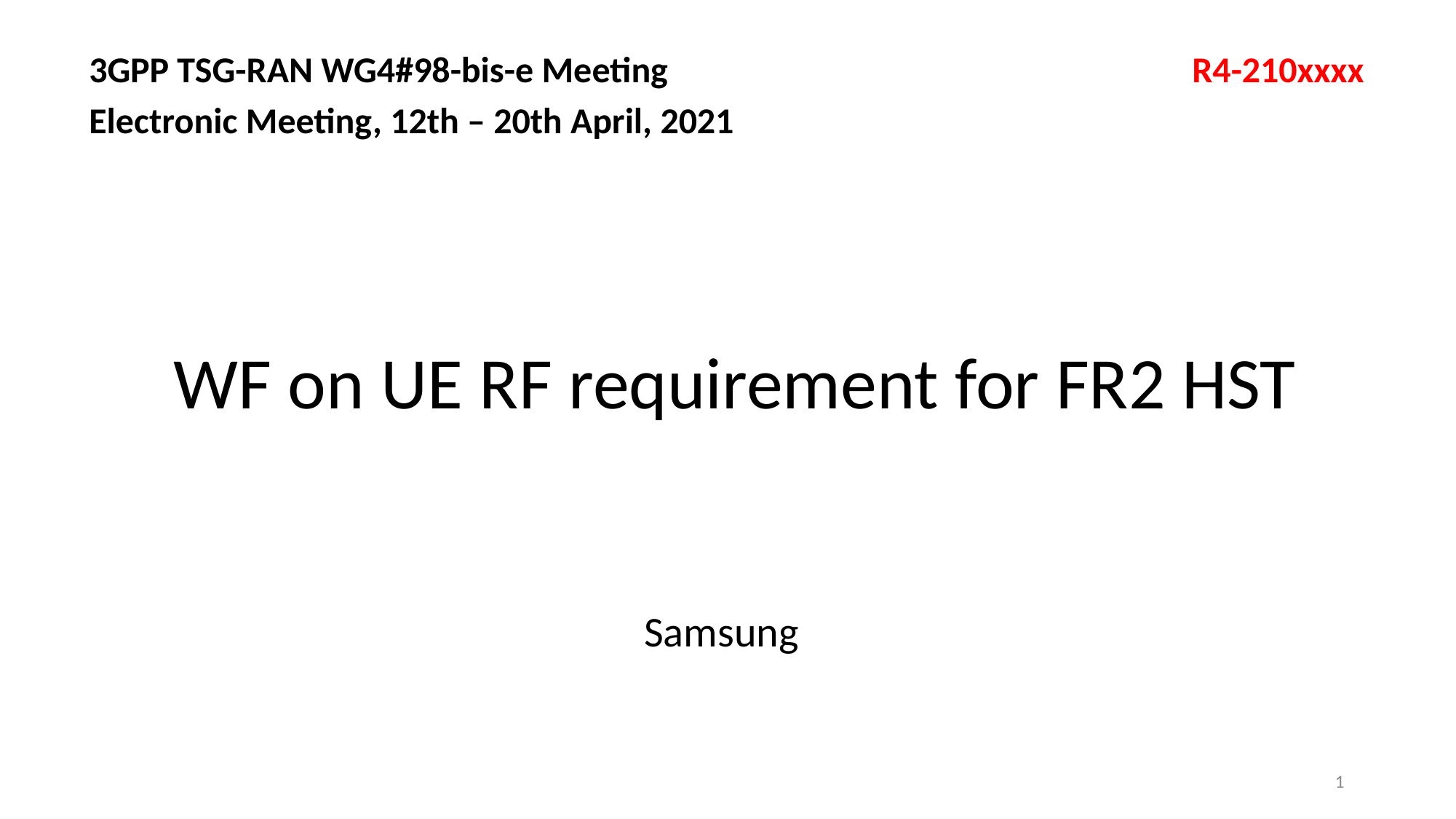

3GPP TSG-RAN WG4#98-bis-e Meeting                                                                R4-210xxxx
Electronic Meeting, 12th – 20th April, 2021
# WF on UE RF requirement for FR2 HST
Samsung
1